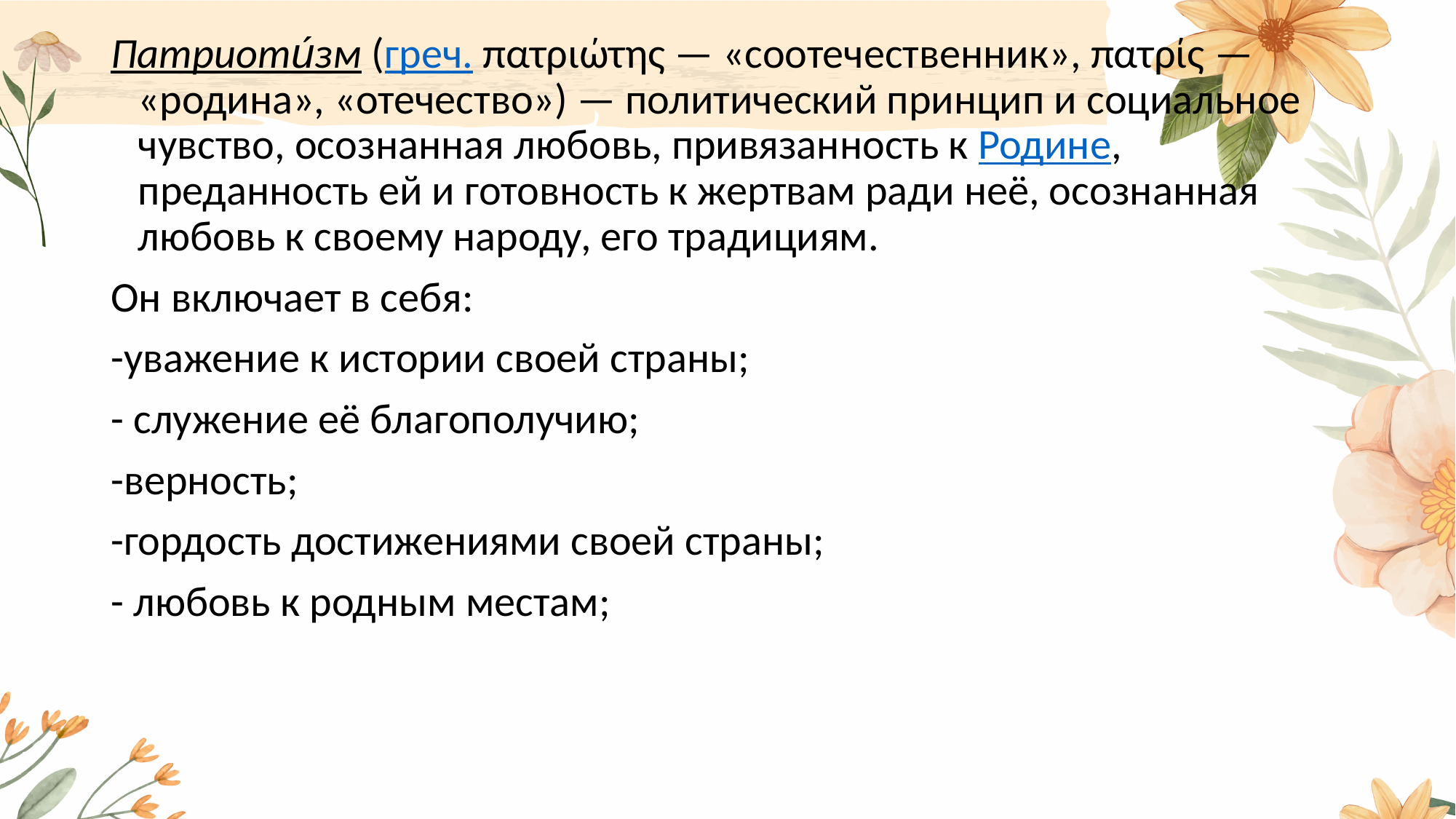

Патриоти́зм (греч. πατριώτης — «соотечественник», πατρίς — «родина», «отечество») — политический принцип и социальное чувство, осоз­нан­ная любовь, привязанность к Родине, преданность ей и готовность к жертвам ради неё, осознанная любовь к своему народу, его традициям.
Он включает в себя:
-уважение к истории своей страны;
- служение её благополучию;
-верность;
-гордость достижениями своей страны;
- любовь к родным местам;